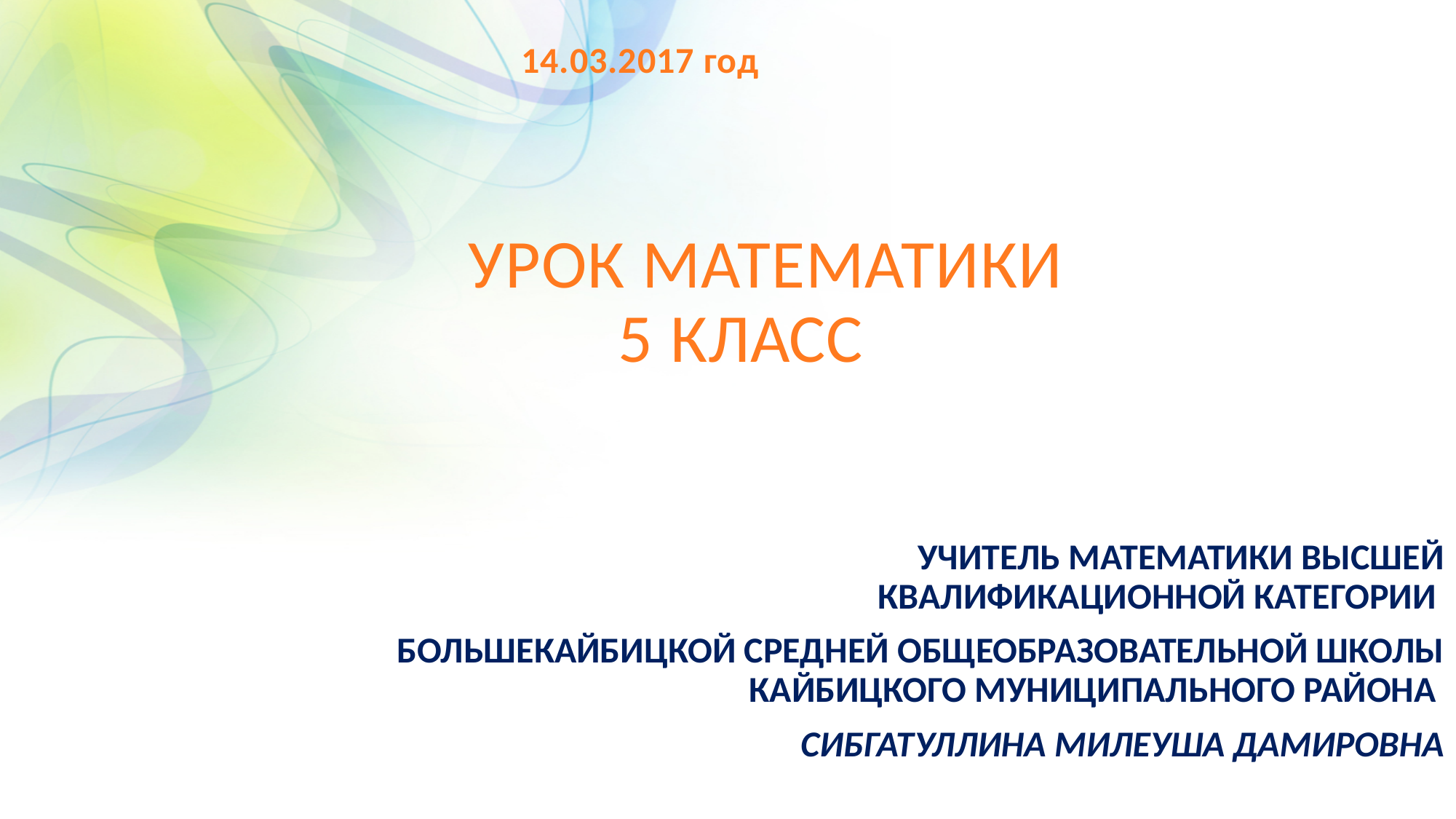

14.03.2017 год
# УРОК МАТЕМАТИКИ 5 КЛАСС
                             Учитель математики высшей квалификационной категории
Большекайбицкой средней общеобразовательной школы Кайбицкого муниципального района
Сибгатуллина Милеуша Дамировна